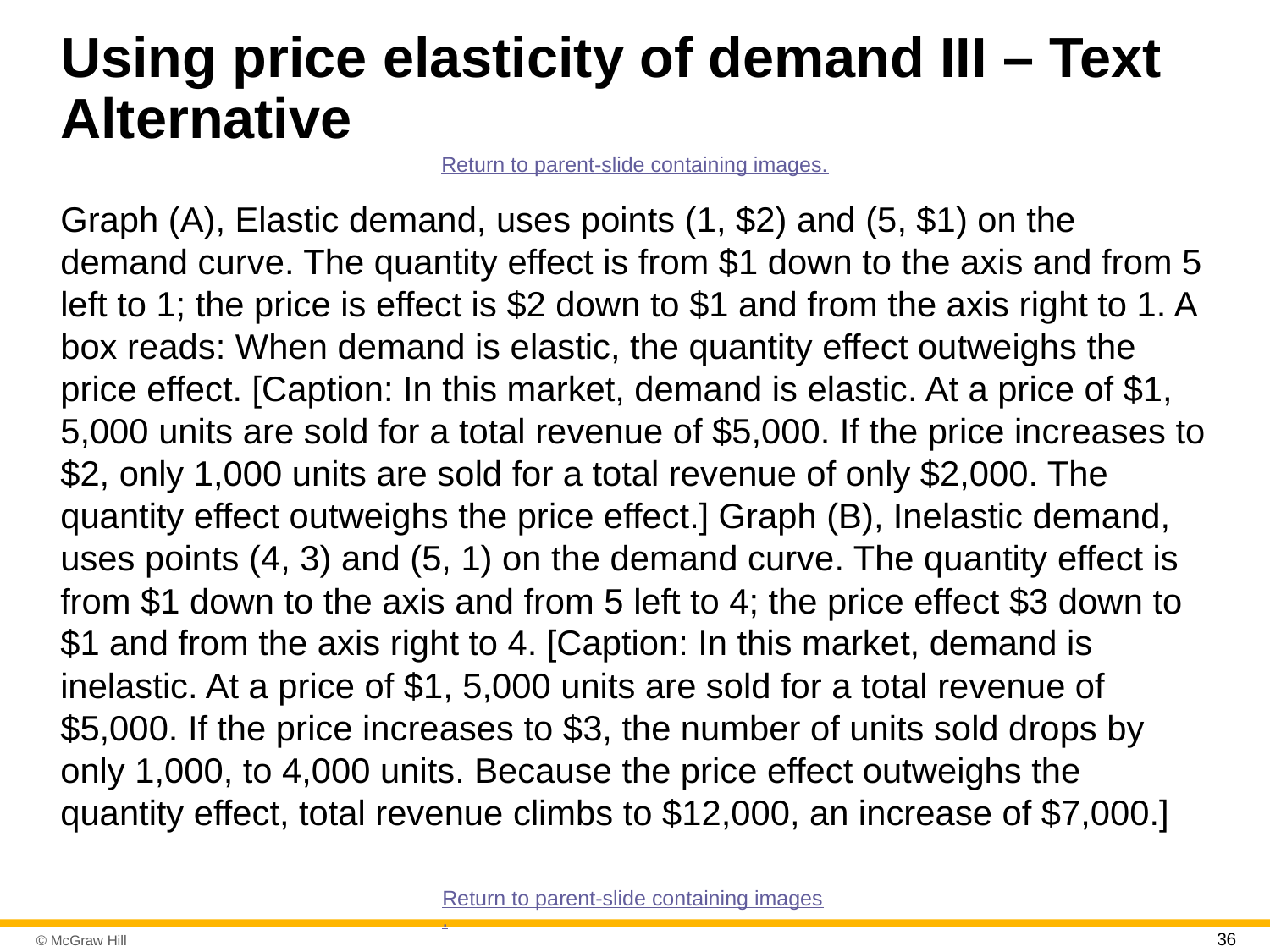

# Using price elasticity of demand III – Text Alternative
Return to parent-slide containing images.
Graph (A), Elastic demand, uses points (1, $2) and (5, $1) on the demand curve. The quantity effect is from $1 down to the axis and from 5 left to 1; the price is effect is $2 down to $1 and from the axis right to 1. A box reads: When demand is elastic, the quantity effect outweighs the price effect. [Caption: In this market, demand is elastic. At a price of $1, 5,000 units are sold for a total revenue of $5,000. If the price increases to $2, only 1,000 units are sold for a total revenue of only $2,000. The quantity effect outweighs the price effect.] Graph (B), Inelastic demand, uses points (4, 3) and (5, 1) on the demand curve. The quantity effect is from $1 down to the axis and from 5 left to 4; the price effect $3 down to $1 and from the axis right to 4. [Caption: In this market, demand is inelastic. At a price of $1, 5,000 units are sold for a total revenue of $5,000. If the price increases to $3, the number of units sold drops by only 1,000, to 4,000 units. Because the price effect outweighs the quantity effect, total revenue climbs to $12,000, an increase of $7,000.]
Return to parent-slide containing images.